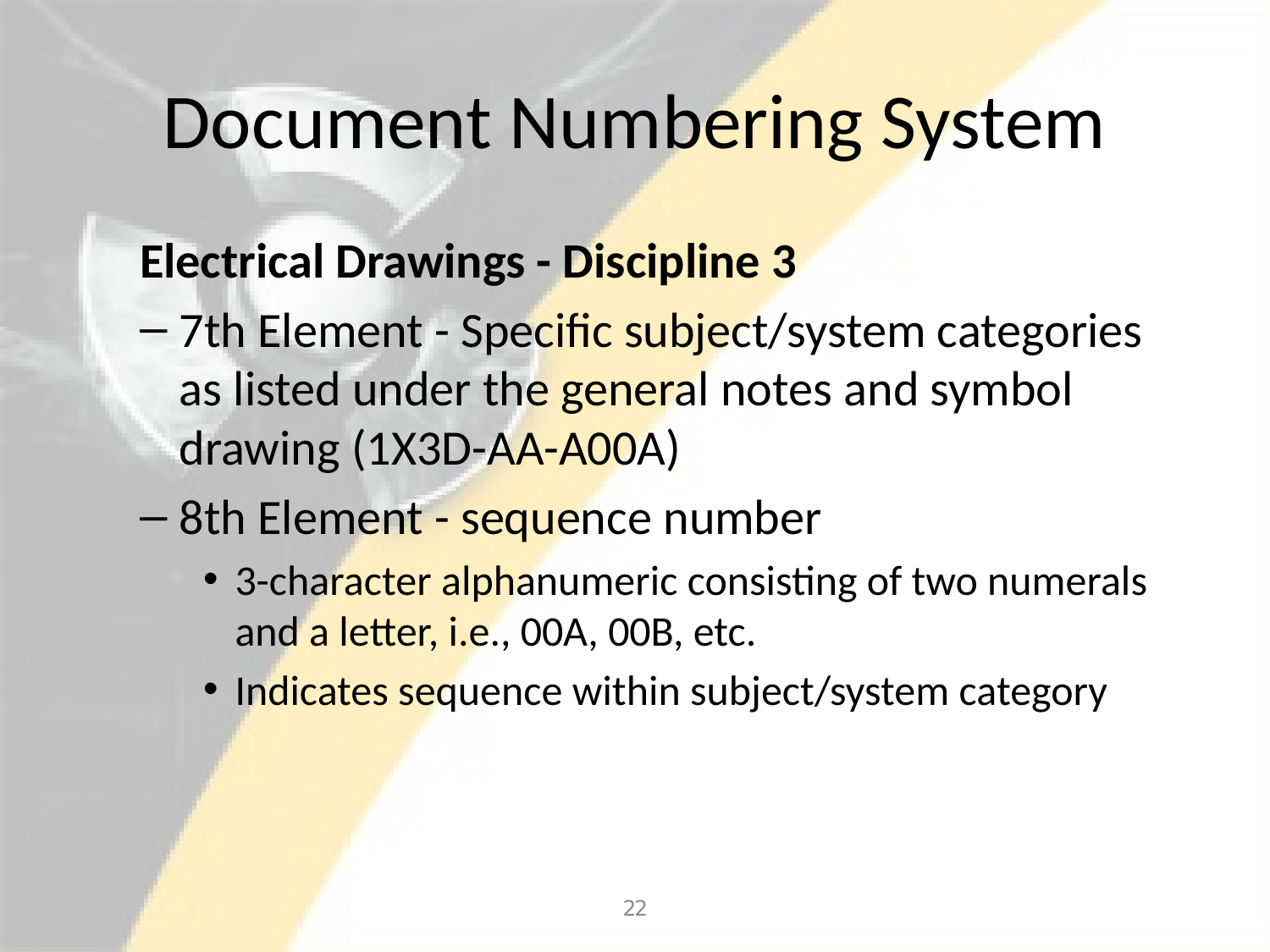

# Document Numbering System
Electrical Drawings - Discipline 3
7th Element - Specific subject/system categories as listed under the general notes and symbol drawing (1X3D-AA-A00A)
8th Element - sequence number
3-character alphanumeric consisting of two numerals and a letter, i.e., 00A, 00B, etc.
Indicates sequence within subject/system category
22